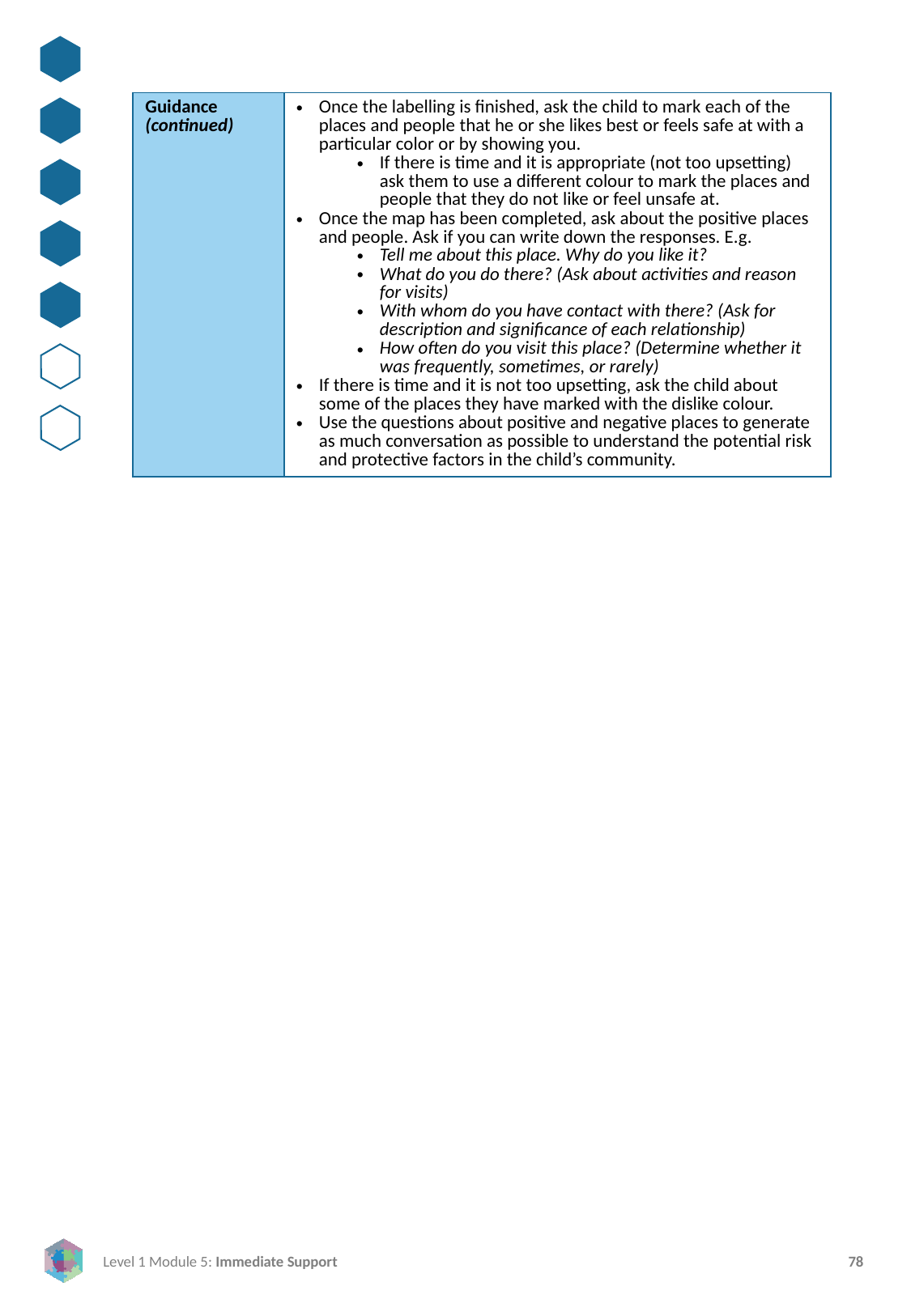

| Guidance (continued) | Once the labelling is finished, ask the child to mark each of the places and people that he or she likes best or feels safe at with a particular color or by showing you.  If there is time and it is appropriate (not too upsetting) ask them to use a different colour to mark the places and people that they do not like or feel unsafe at. Once the map has been completed, ask about the positive places and people. Ask if you can write down the responses. E.g. Tell me about this place. Why do you like it? What do you do there? (Ask about activities and reason for visits) With whom do you have contact with there? (Ask for description and significance of each relationship) How often do you visit this place? (Determine whether it was frequently, sometimes, or rarely) If there is time and it is not too upsetting, ask the child about some of the places they have marked with the dislike colour. Use the questions about positive and negative places to generate as much conversation as possible to understand the potential risk and protective factors in the child’s community. |
| --- | --- |